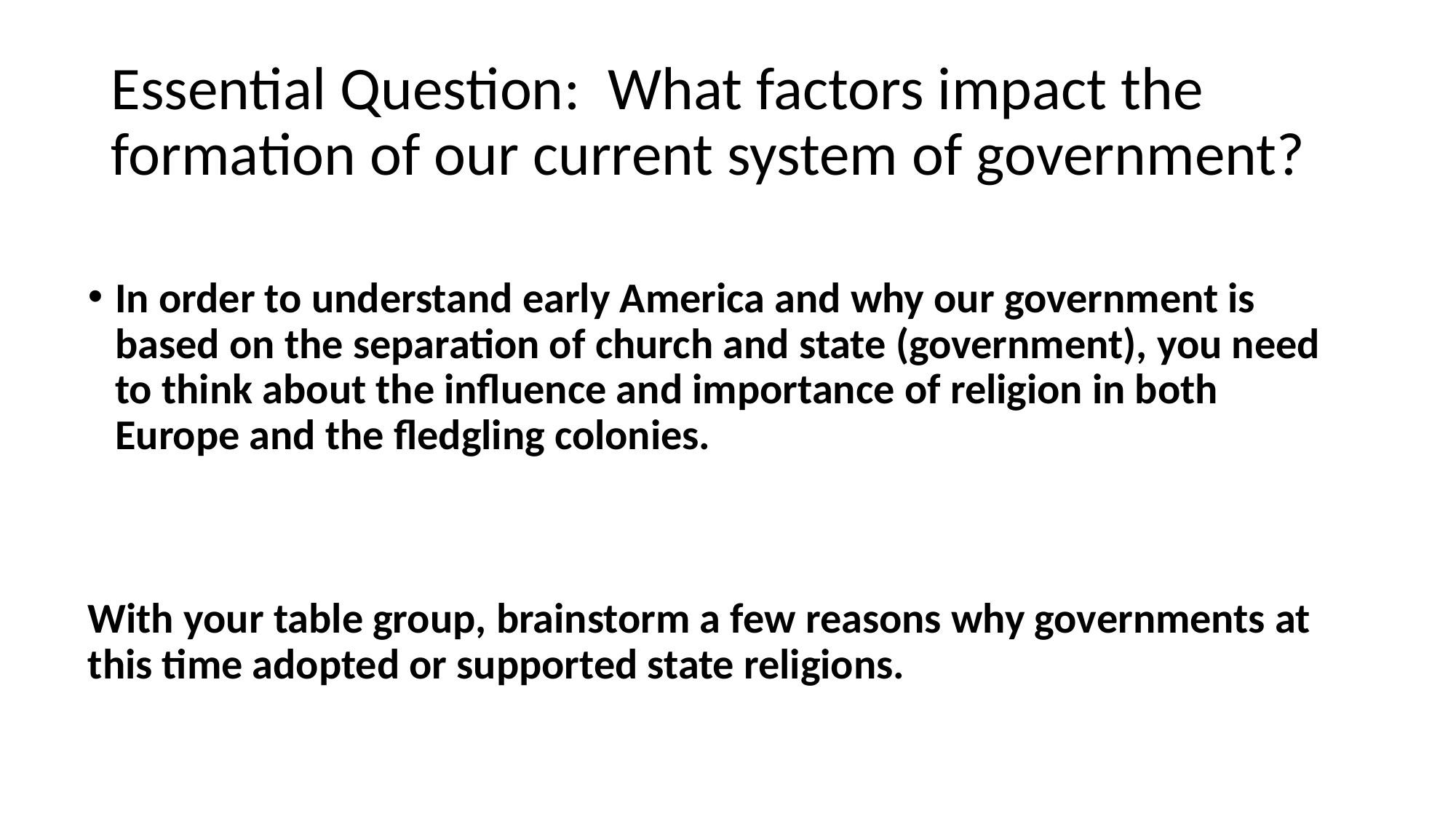

# Essential Question:  What factors impact the formation of our current system of government?
In order to understand early America and why our government is based on the separation of church and state (government), you need to think about the influence and importance of religion in both Europe and the fledgling colonies.

With your table group, brainstorm a few reasons why governments at this time adopted or supported state religions.